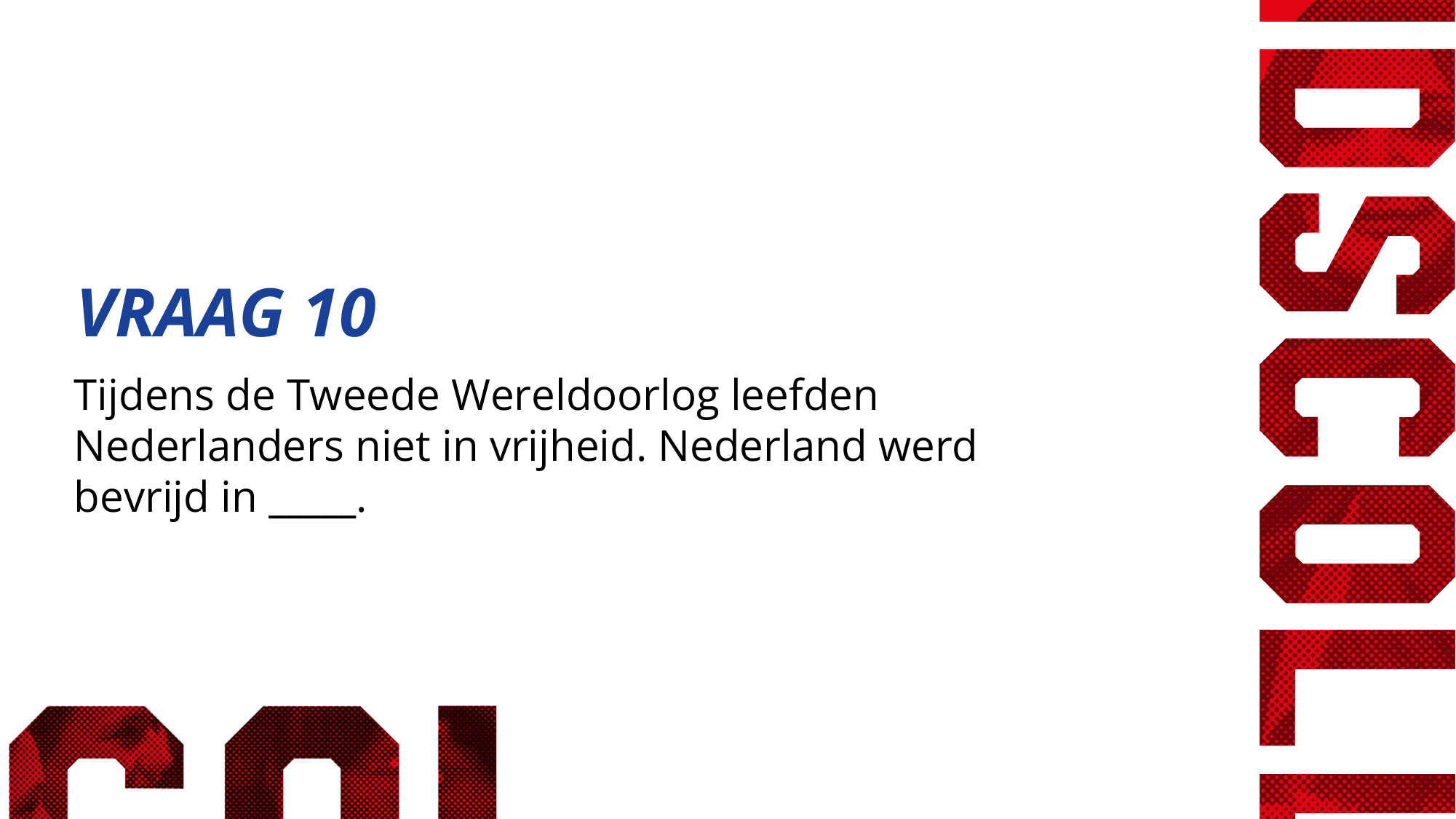

VRAAG 10
Tijdens de Tweede Wereldoorlog leefden Nederlanders niet in vrijheid. Nederland werd bevrijd in _____.